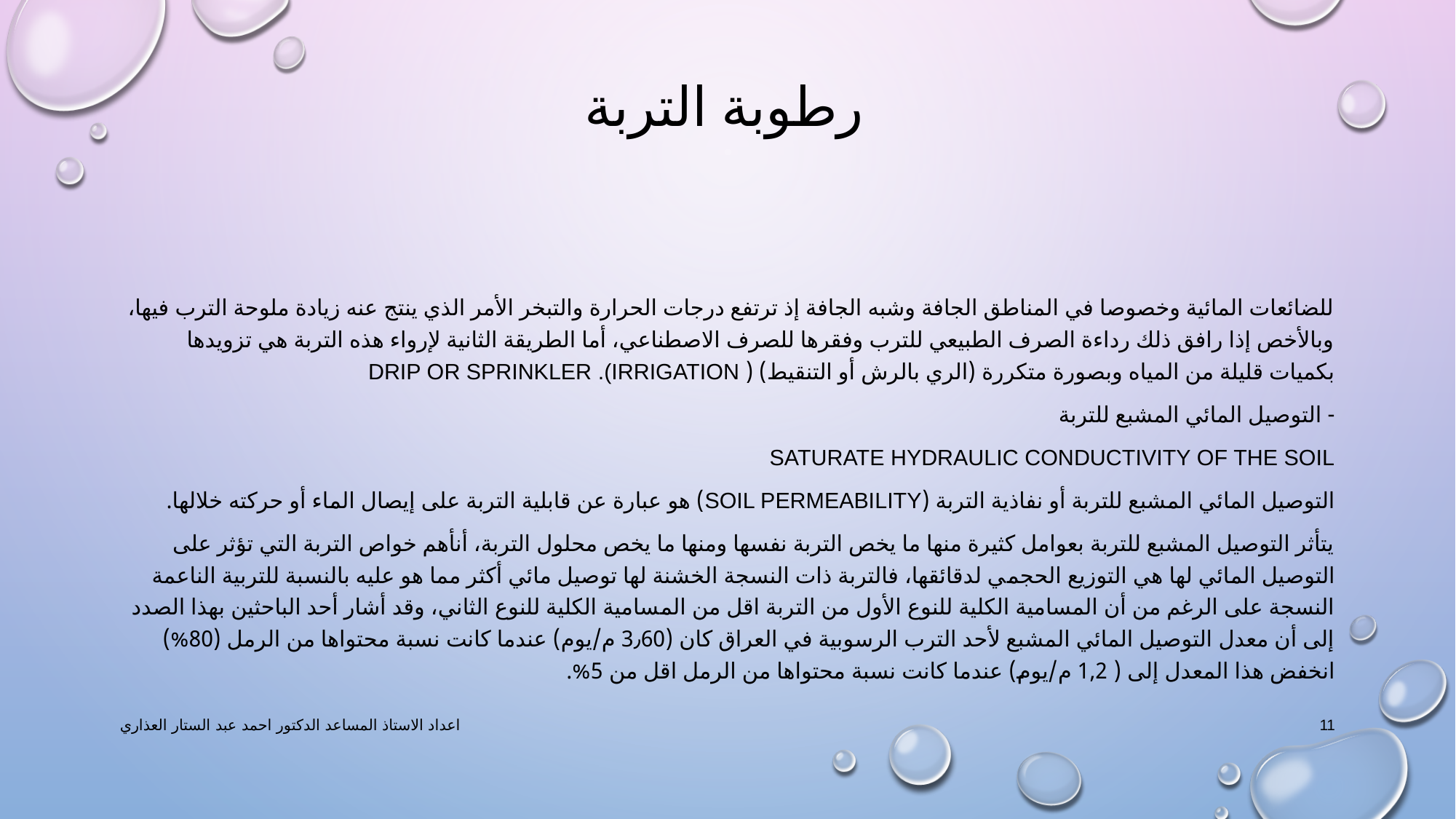

# رطوبة التربة
للضائعات المائية وخصوصا في المناطق الجافة وشبه الجافة إذ ترتفع درجات الحرارة والتبخر الأمر الذي ينتج عنه زيادة ملوحة الترب فيها، وبالأخص إذا رافق ذلك رداءة الصرف الطبيعي للترب وفقرها للصرف الاصطناعي، أما الطريقة الثانية لإرواء هذه التربة هي تزويدها بكميات قليلة من المياه وبصورة متكررة (الري بالرش أو التنقيط) ( Drip or sprinkler .(irrigation
- التوصيل المائي المشبع للتربة
Saturate Hydraulic Conductivity of the Soil
التوصيل المائي المشبع للتربة أو نفاذية التربة (soil permeability) هو عبارة عن قابلية التربة على إيصال الماء أو حركته خلالها.
يتأثر التوصيل المشبع للتربة بعوامل كثيرة منها ما يخص التربة نفسها ومنها ما يخص محلول التربة، أنأهم خواص التربة التي تؤثر على التوصيل المائي لها هي التوزيع الحجمي لدقائقها، فالتربة ذات النسجة الخشنة لها توصيل مائي أكثر مما هو عليه بالنسبة للتربية الناعمة النسجة على الرغم من أن المسامية الكلية للنوع الأول من التربة اقل من المسامية الكلية للنوع الثاني، وقد أشار أحد الباحثين بهذا الصدد إلى أن معدل التوصيل المائي المشبع لأحد الترب الرسوبية في العراق كان (3٫60 م/يوم) عندما كانت نسبة محتواها من الرمل (80%) انخفض هذا المعدل إلى ( 1,2 م/يوم) عندما كانت نسبة محتواها من الرمل اقل من 5%.

اعداد الاستاذ المساعد الدكتور احمد عبد الستار العذاري
11